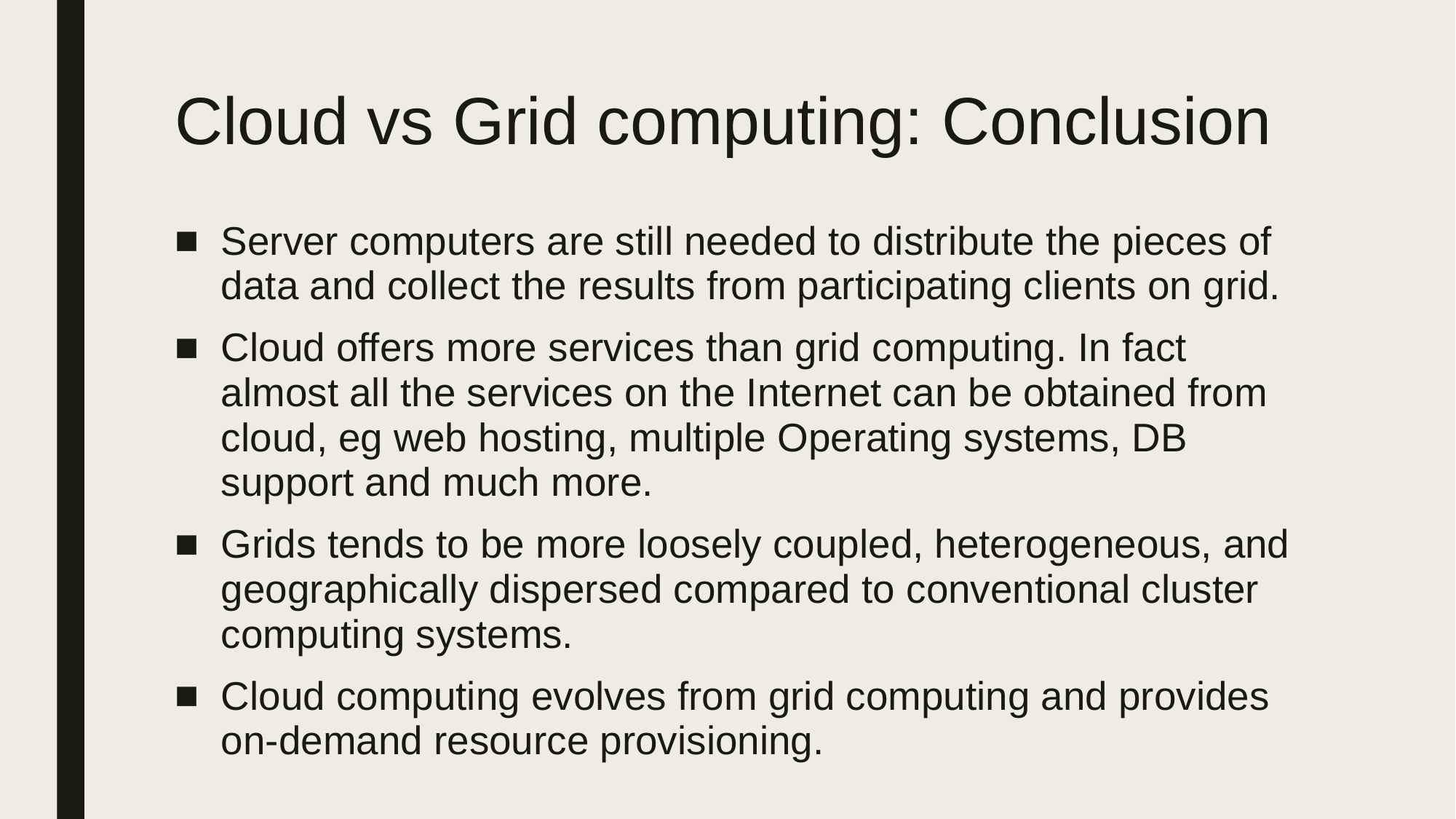

# Cloud vs Grid computing: Conclusion
Server computers are still needed to distribute the pieces of data and collect the results from participating clients on grid.
Cloud offers more services than grid computing. In fact almost all the services on the Internet can be obtained from cloud, eg web hosting, multiple Operating systems, DB support and much more.
Grids tends to be more loosely coupled, heterogeneous, and geographically dispersed compared to conventional cluster computing systems.
Cloud computing evolves from grid computing and provides on-demand resource provisioning.